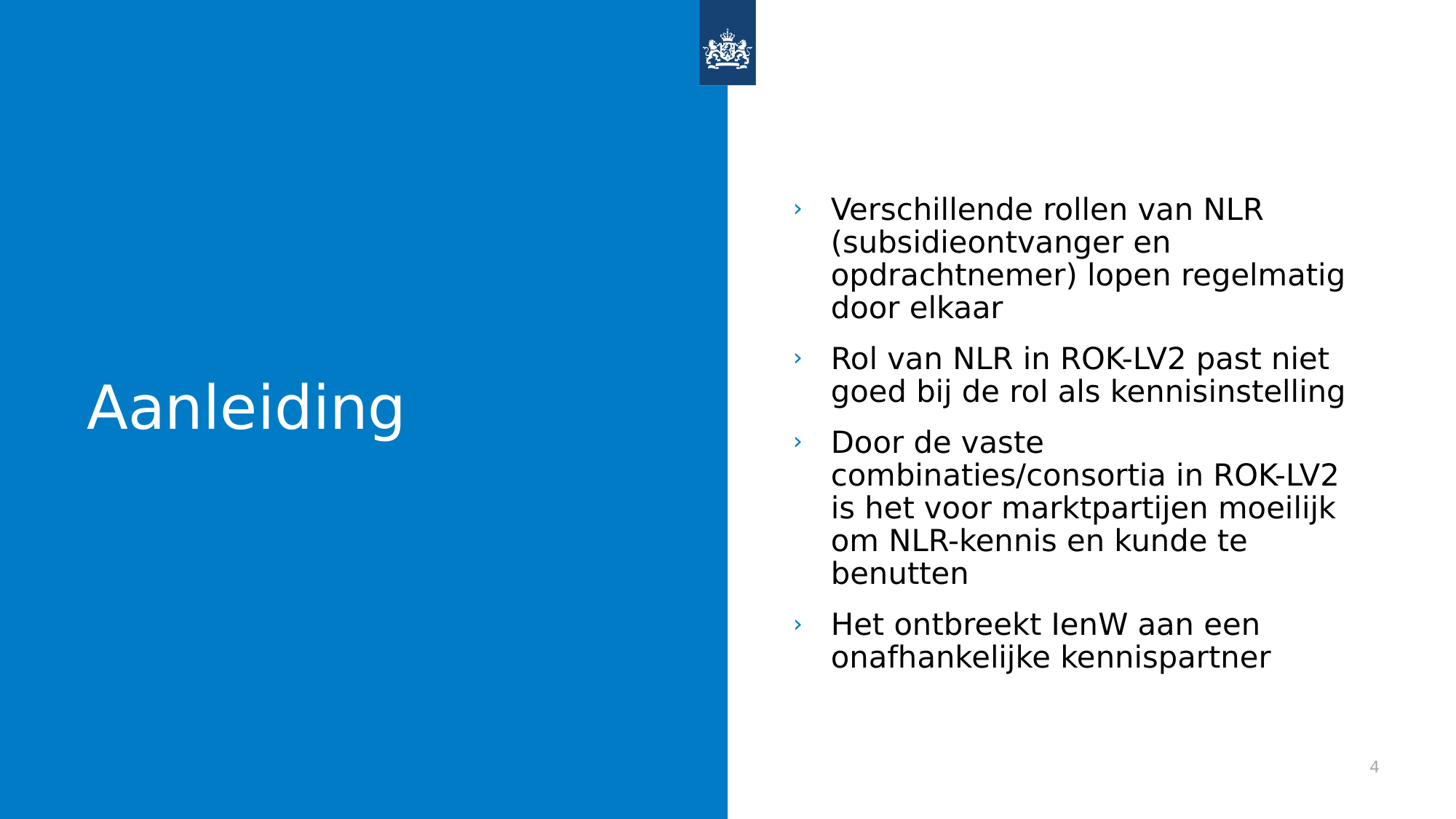

Verschillende rollen van NLR (subsidieontvanger en opdrachtnemer) lopen regelmatig door elkaar
Rol van NLR in ROK-LV2 past niet goed bij de rol als kennisinstelling
Door de vaste combinaties/consortia in ROK-LV2 is het voor marktpartijen moeilijk om NLR-kennis en kunde te benutten
Het ontbreekt IenW aan een onafhankelijke kennispartner
# Aanleiding

4